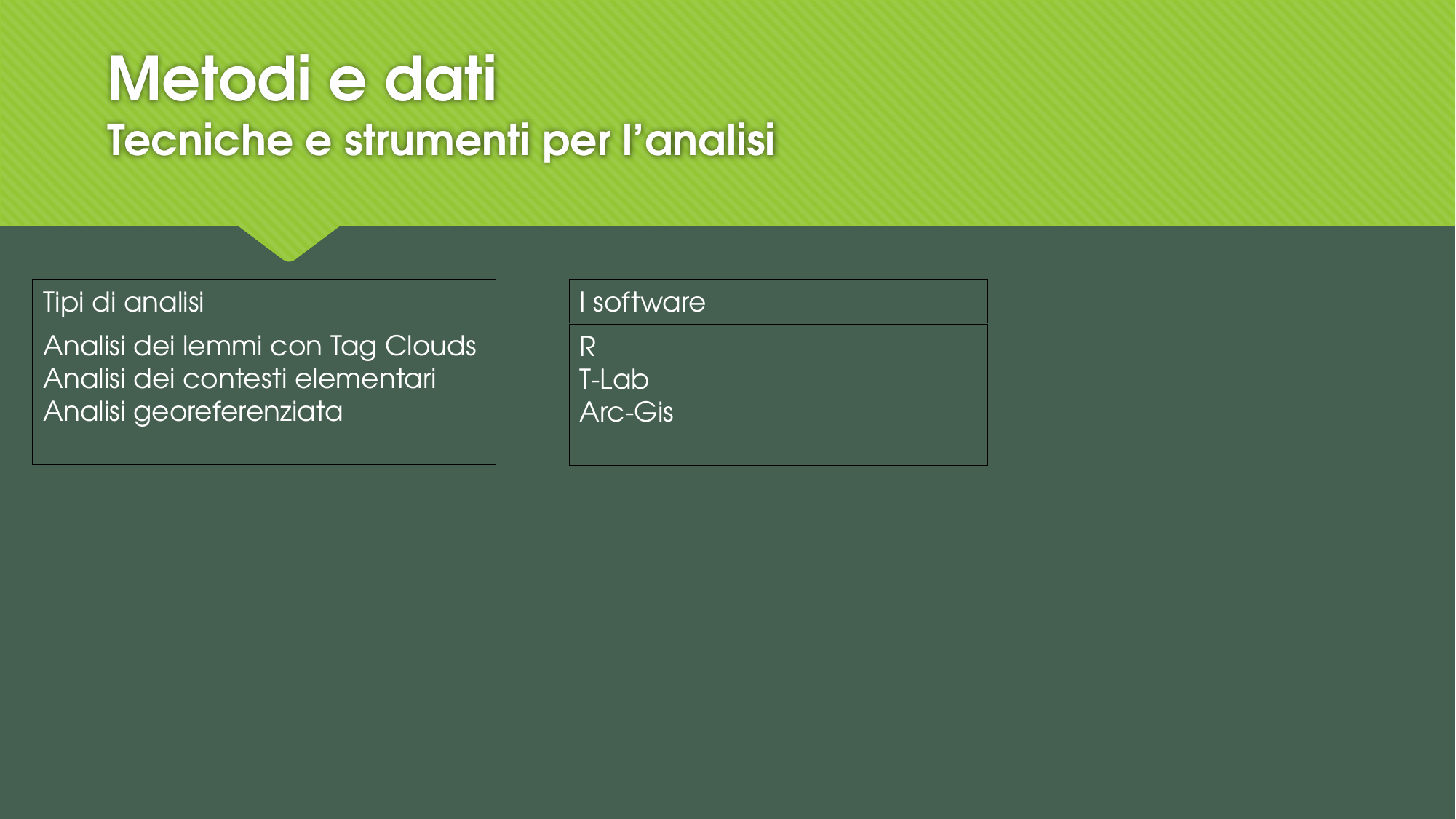

# Metodi e dati Tecniche e strumenti per l’analisi
I software
Tipi di analisi
Analisi dei lemmi con Tag Clouds
Analisi dei contesti elementari
Analisi georeferenziata

R
T-Lab
Arc-Gis